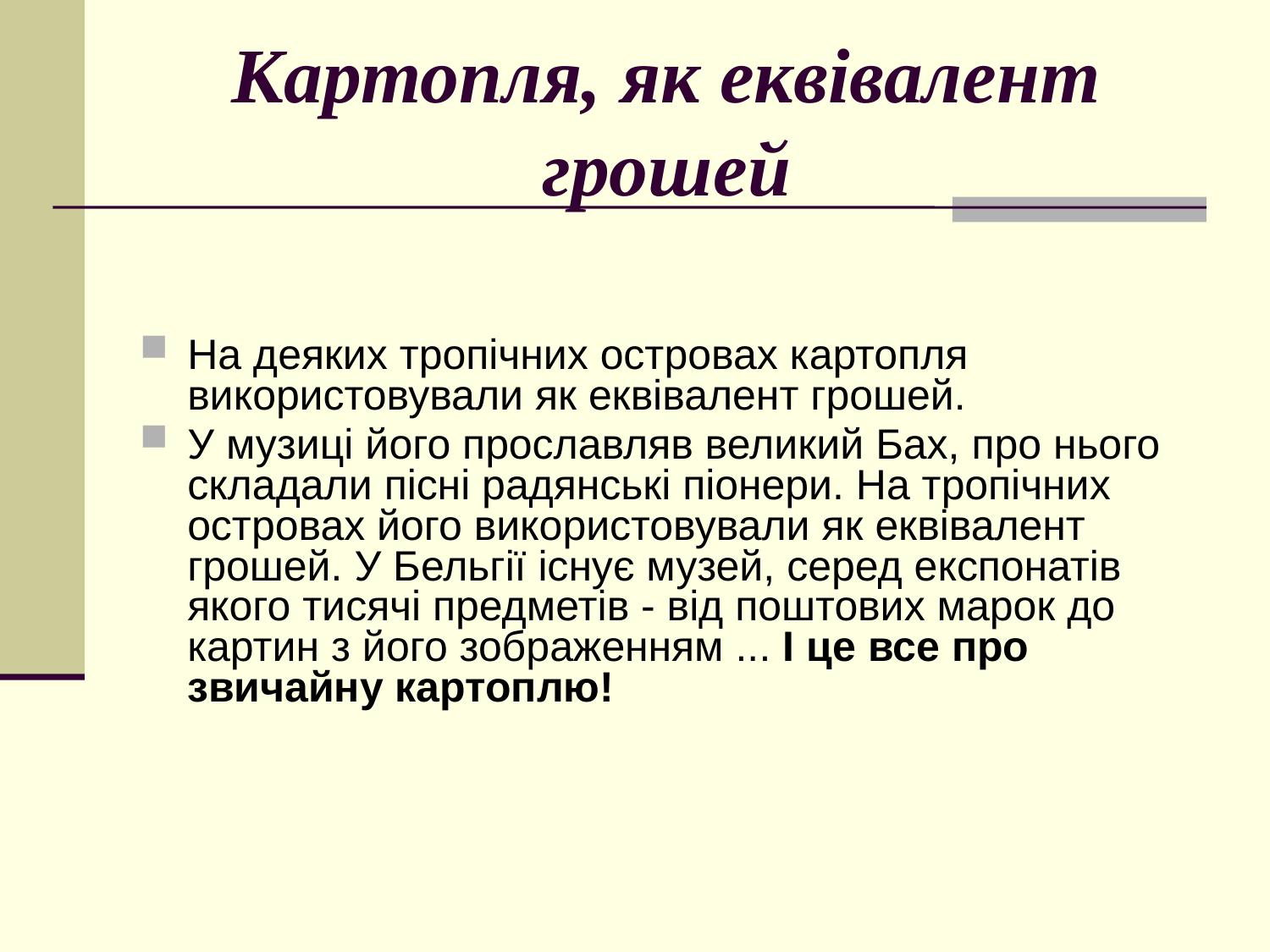

# Картопля, як еквівалент грошей

На деяких тропічних островах картопля використовували як еквівалент грошей.
У музиці його прославляв великий Бах, про нього складали пісні радянські піонери. На тропічних островах його використовували як еквівалент грошей. У Бельгії існує музей, серед експонатів якого тисячі предметів - від поштових марок до картин з його зображенням ... І це все про звичайну картоплю!